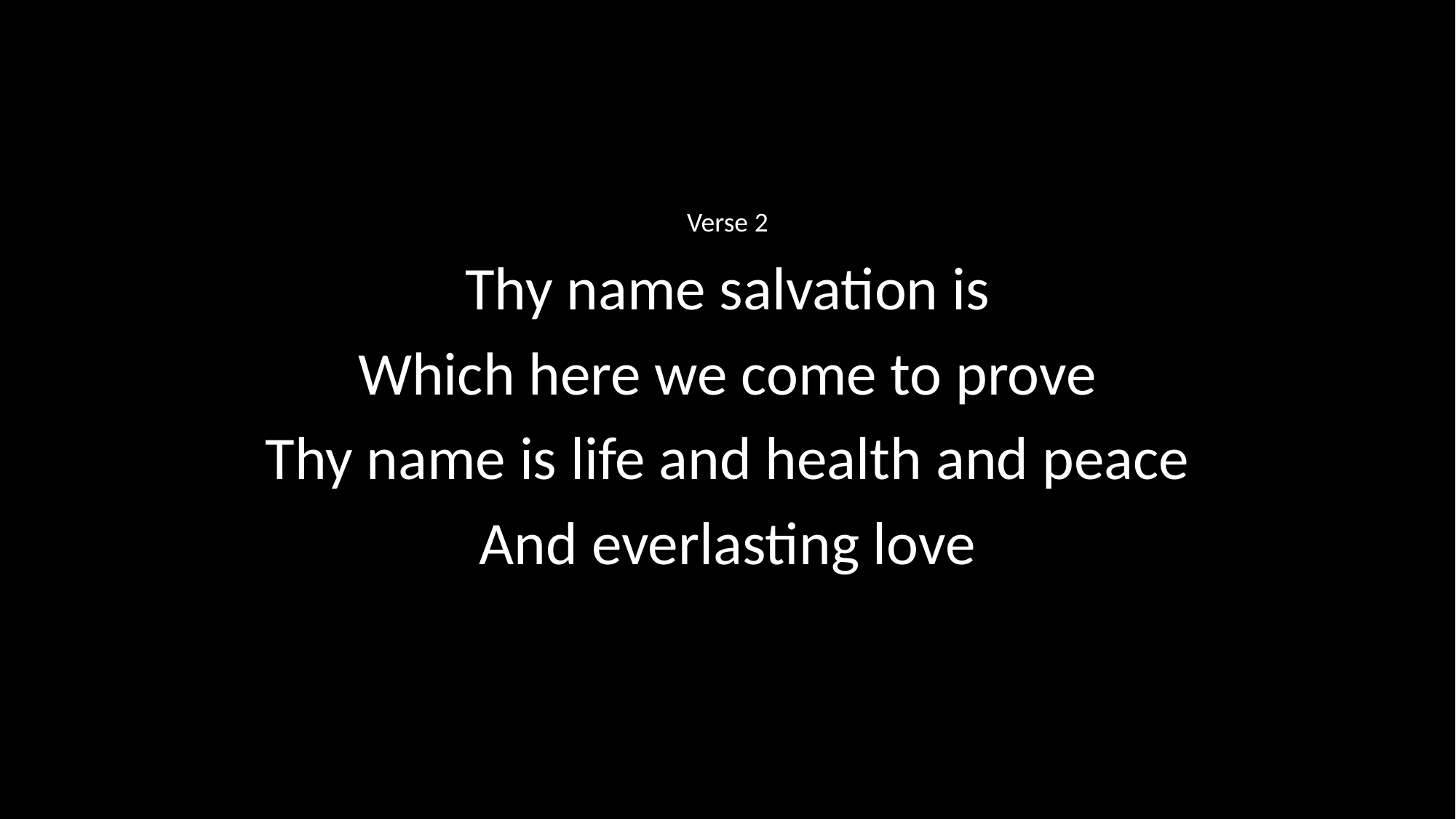

Verse 2
Thy name salvation is
Which here we come to prove
Thy name is life and health and peace
And everlasting love